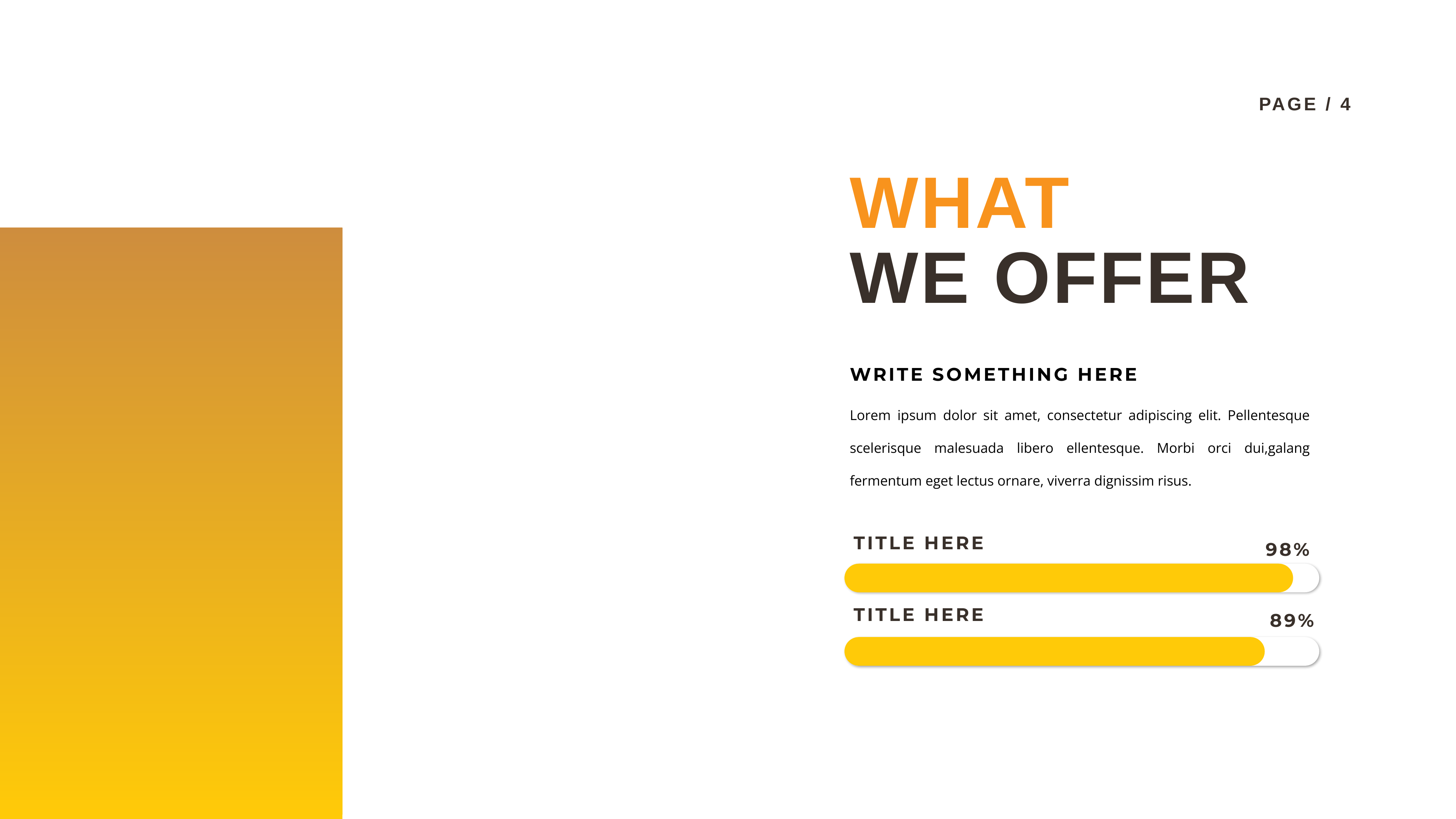

PAGE / 4
WHAT
WE OFFER

WRITE SOMETHING HERE
Lorem ipsum dolor sit amet, consectetur adipiscing elit. Pellentesque scelerisque malesuada libero ellentesque. Morbi orci dui,galang fermentum eget lectus ornare, viverra dignissim risus.
TITLE HERE
98%

TITLE HERE
89%